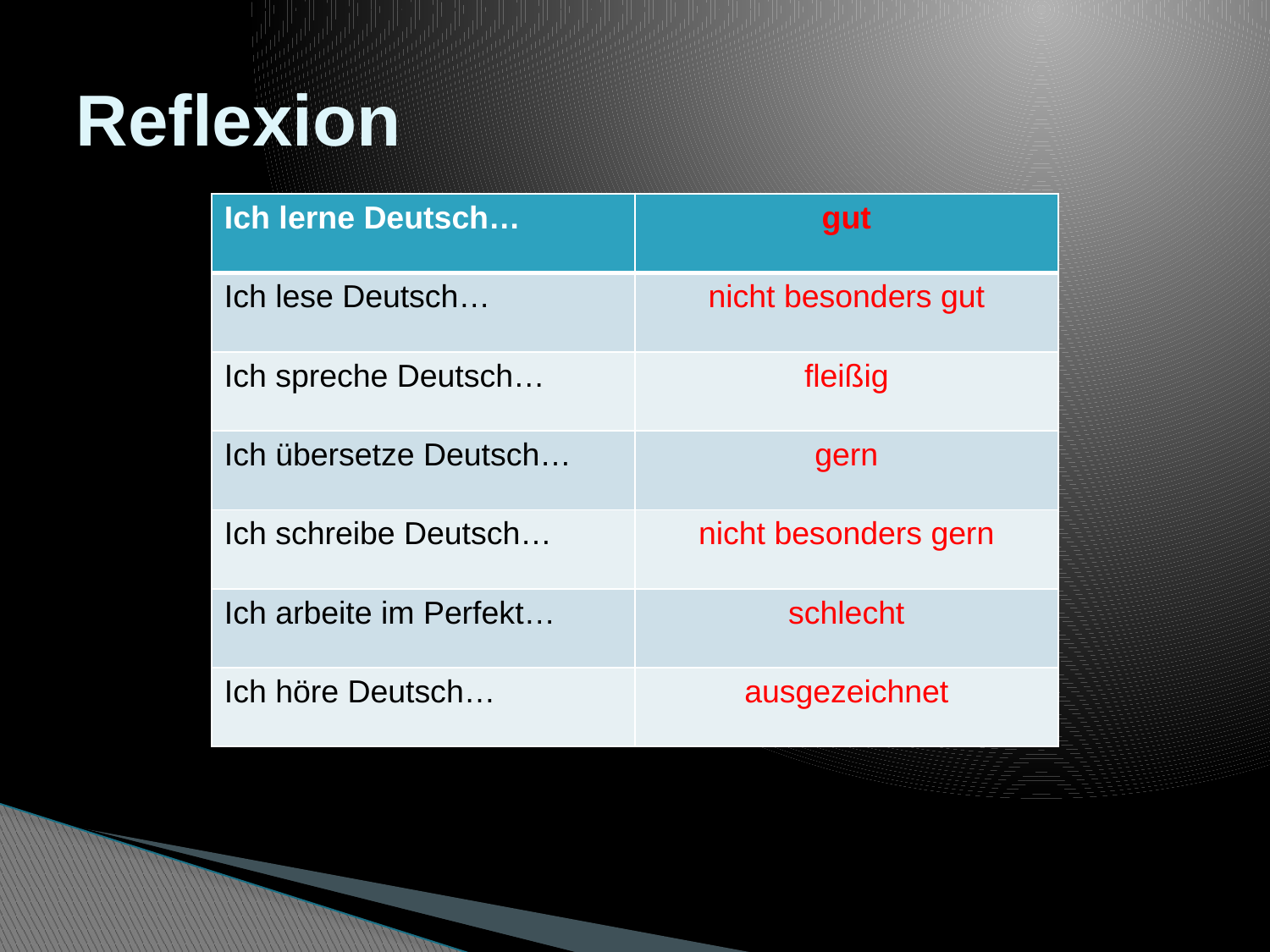

# Reflexion
| Ich lerne Deutsch… | gut |
| --- | --- |
| Ich lese Deutsch… | nicht besonders gut |
| Ich spreche Deutsch… | fleißig |
| Ich übersetze Deutsch… | gern |
| Ich schreibe Deutsch… | nicht besonders gern |
| Ich arbeite im Perfekt… | schlecht |
| Ich höre Deutsch… | ausgezeichnet |